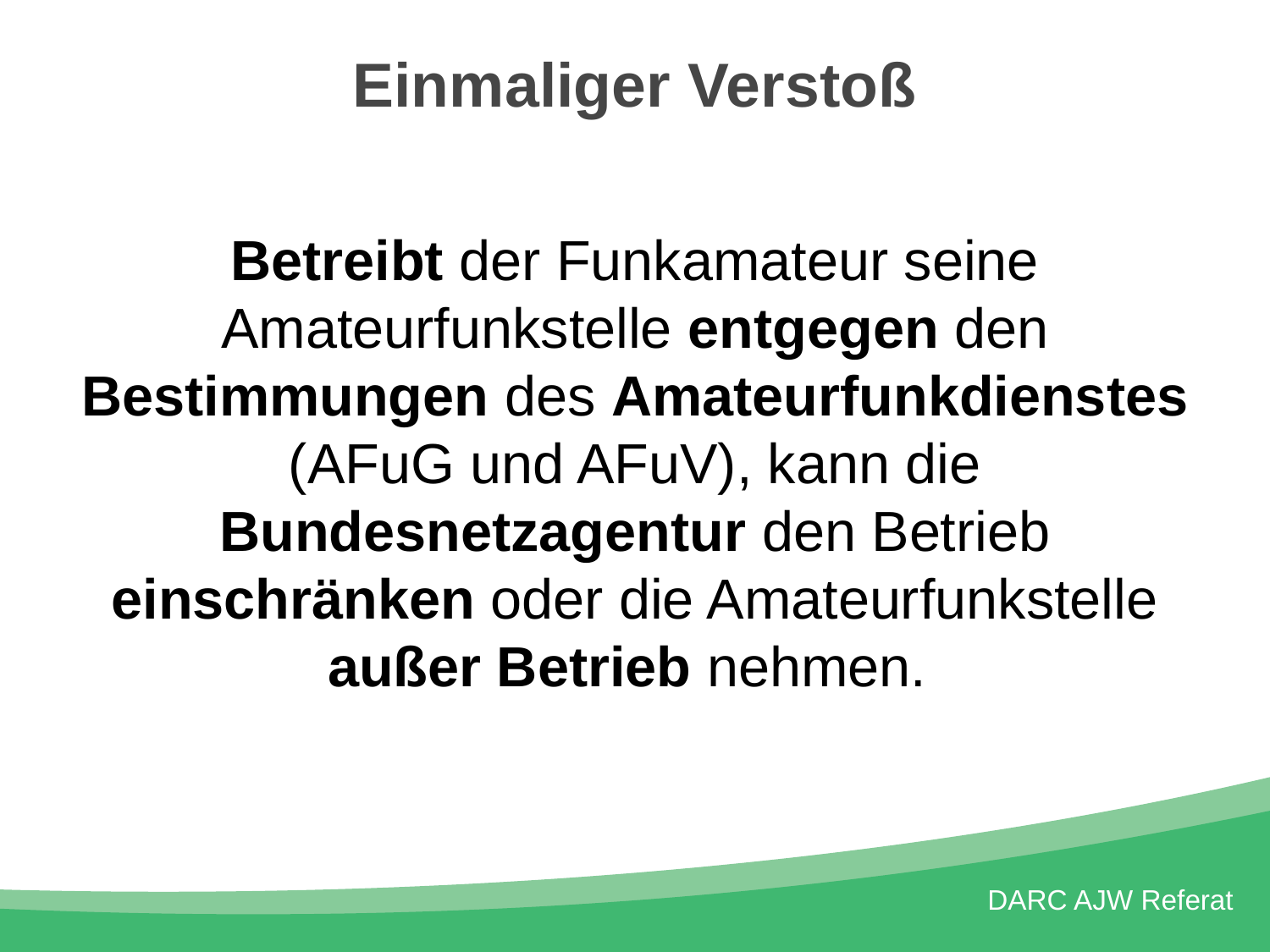

# Einmaliger Verstoß
Betreibt der Funkamateur seine Amateurfunkstelle entgegen den Bestimmungen des Amateurfunkdienstes (AFuG und AFuV), kann die Bundesnetzagentur den Betrieb einschränken oder die Amateurfunkstelle außer Betrieb nehmen.